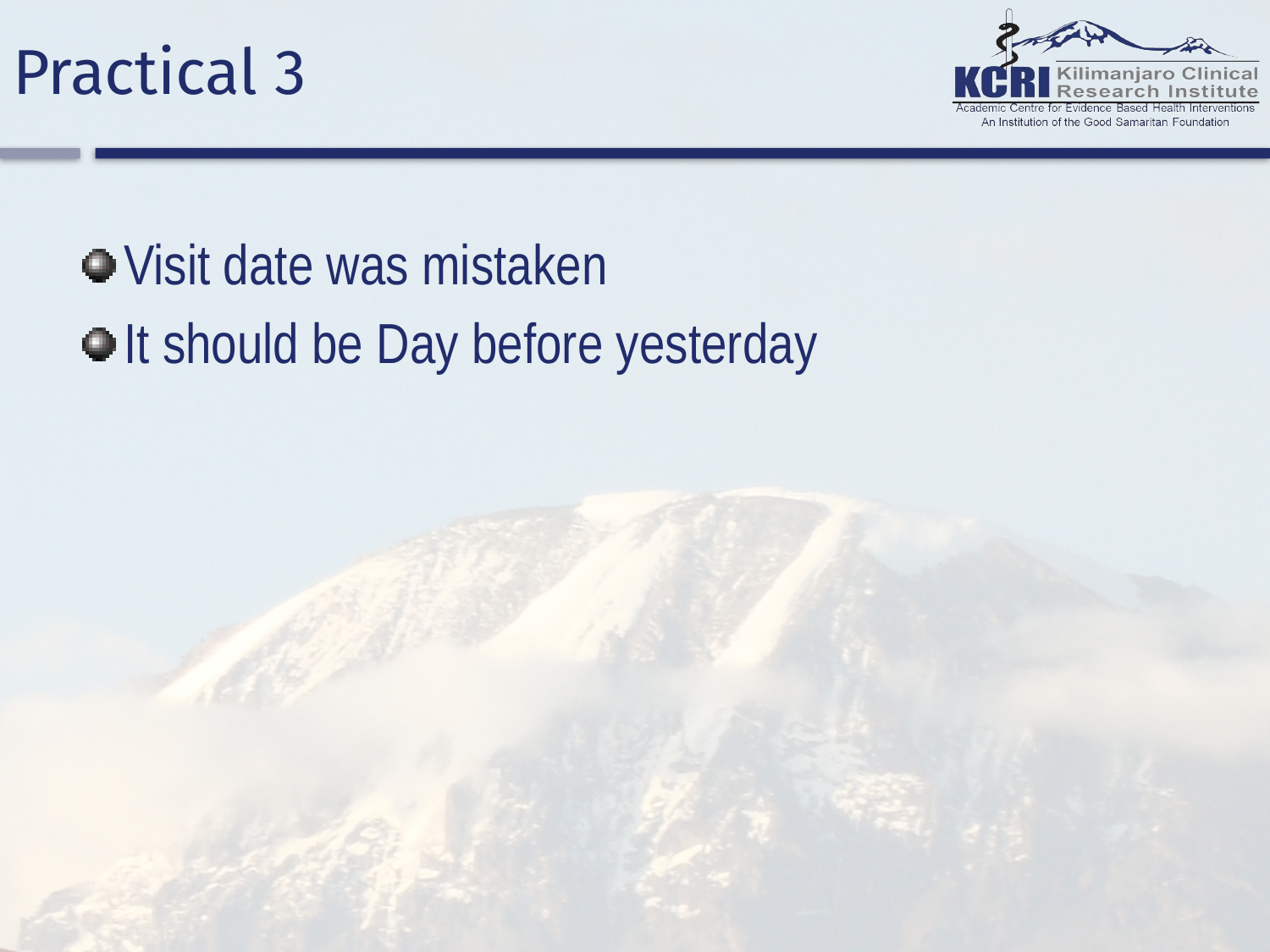

# Practical 3
Visit date was mistaken
It should be Day before yesterday